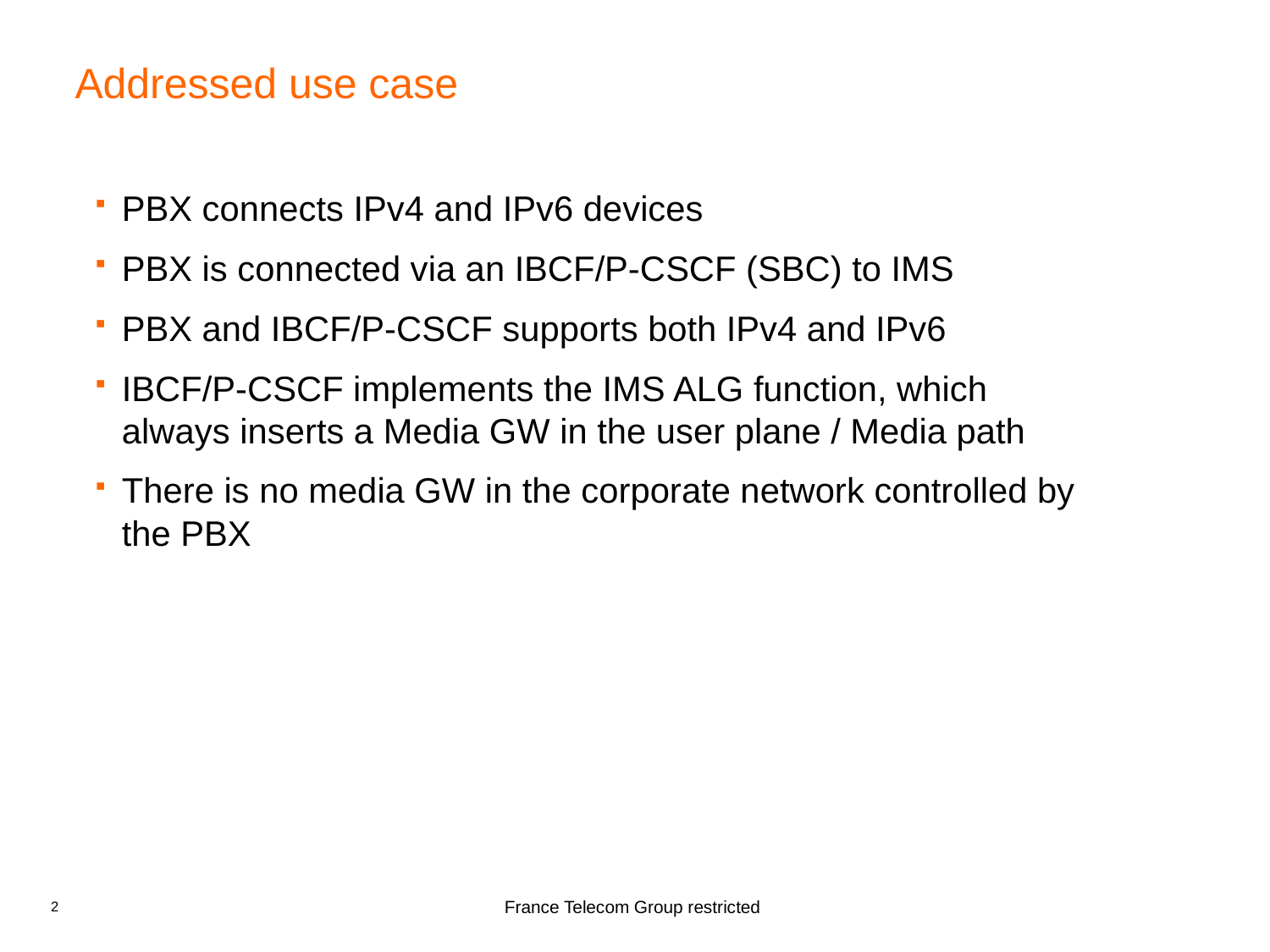

# Addressed use case
PBX connects IPv4 and IPv6 devices
PBX is connected via an IBCF/P-CSCF (SBC) to IMS
PBX and IBCF/P-CSCF supports both IPv4 and IPv6
IBCF/P-CSCF implements the IMS ALG function, which always inserts a Media GW in the user plane / Media path
There is no media GW in the corporate network controlled by the PBX